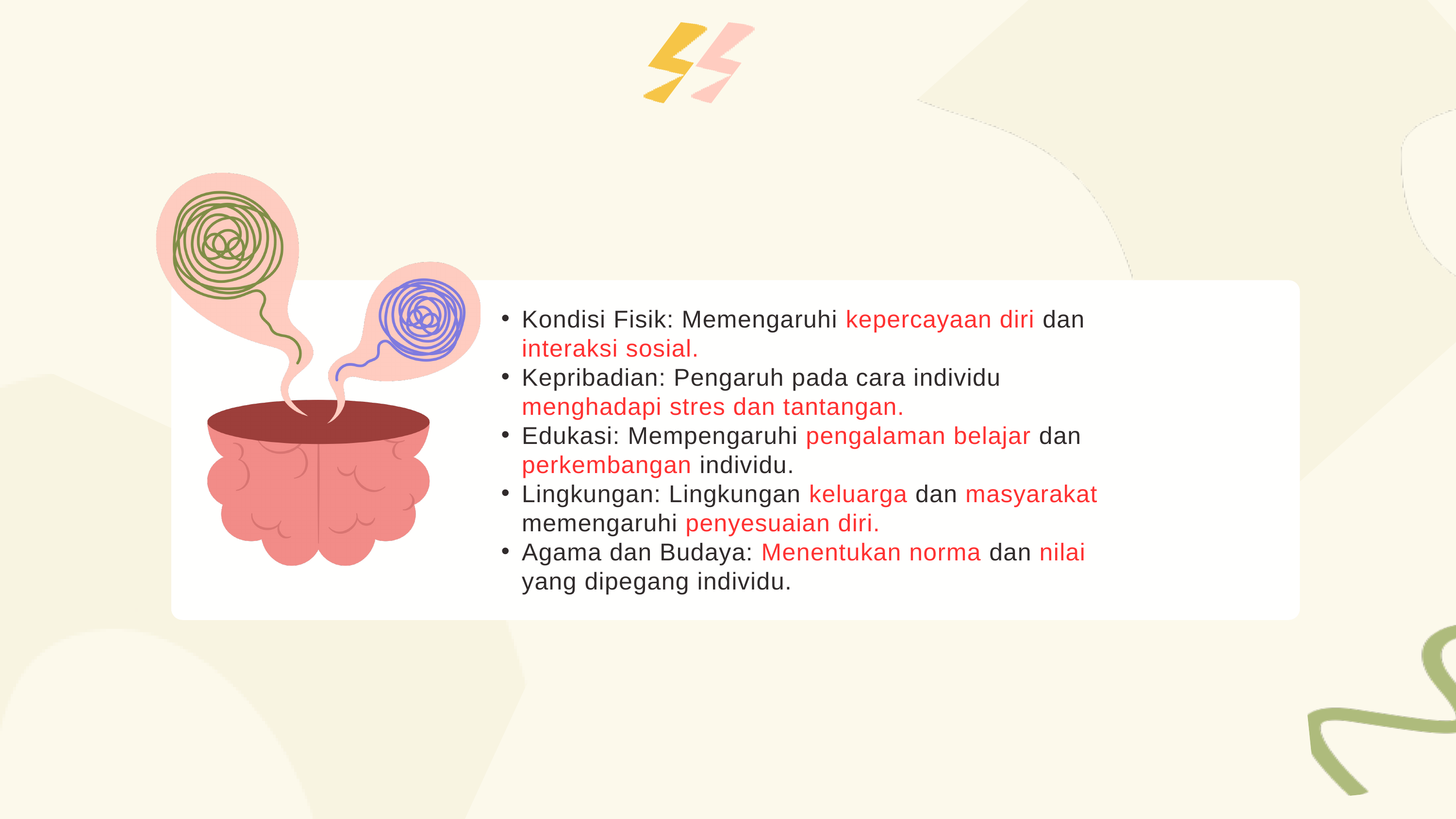

Kondisi Fisik: Memengaruhi kepercayaan diri dan interaksi sosial.
Kepribadian: Pengaruh pada cara individu menghadapi stres dan tantangan.
Edukasi: Mempengaruhi pengalaman belajar dan perkembangan individu.
Lingkungan: Lingkungan keluarga dan masyarakat memengaruhi penyesuaian diri.
Agama dan Budaya: Menentukan norma dan nilai yang dipegang individu.